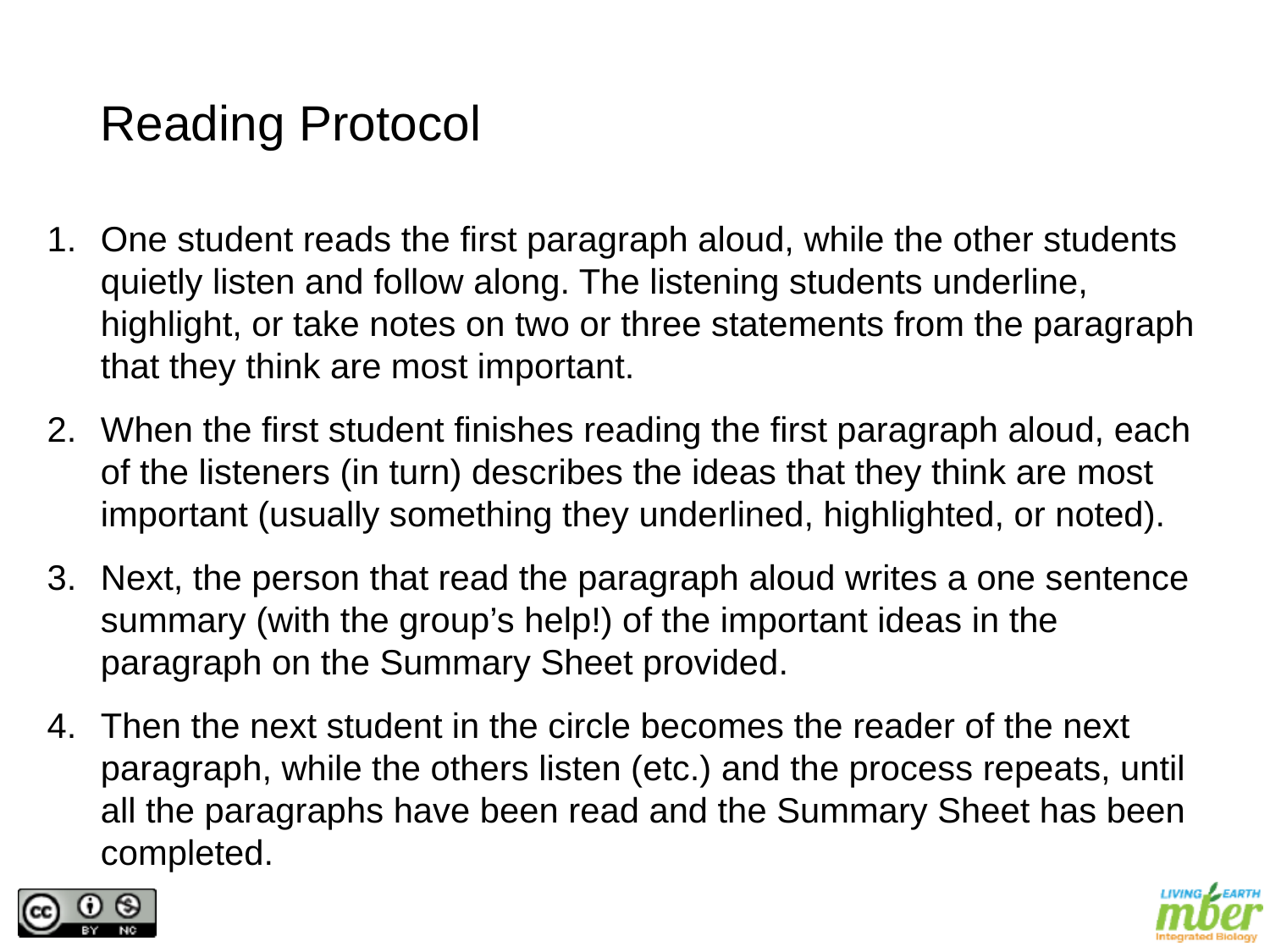

# Reading Protocol
One student reads the first paragraph aloud, while the other students quietly listen and follow along. The listening students underline, highlight, or take notes on two or three statements from the paragraph that they think are most important.
When the first student finishes reading the first paragraph aloud, each of the listeners (in turn) describes the ideas that they think are most important (usually something they underlined, highlighted, or noted).
Next, the person that read the paragraph aloud writes a one sentence summary (with the group’s help!) of the important ideas in the paragraph on the Summary Sheet provided.
Then the next student in the circle becomes the reader of the next paragraph, while the others listen (etc.) and the process repeats, until all the paragraphs have been read and the Summary Sheet has been completed.